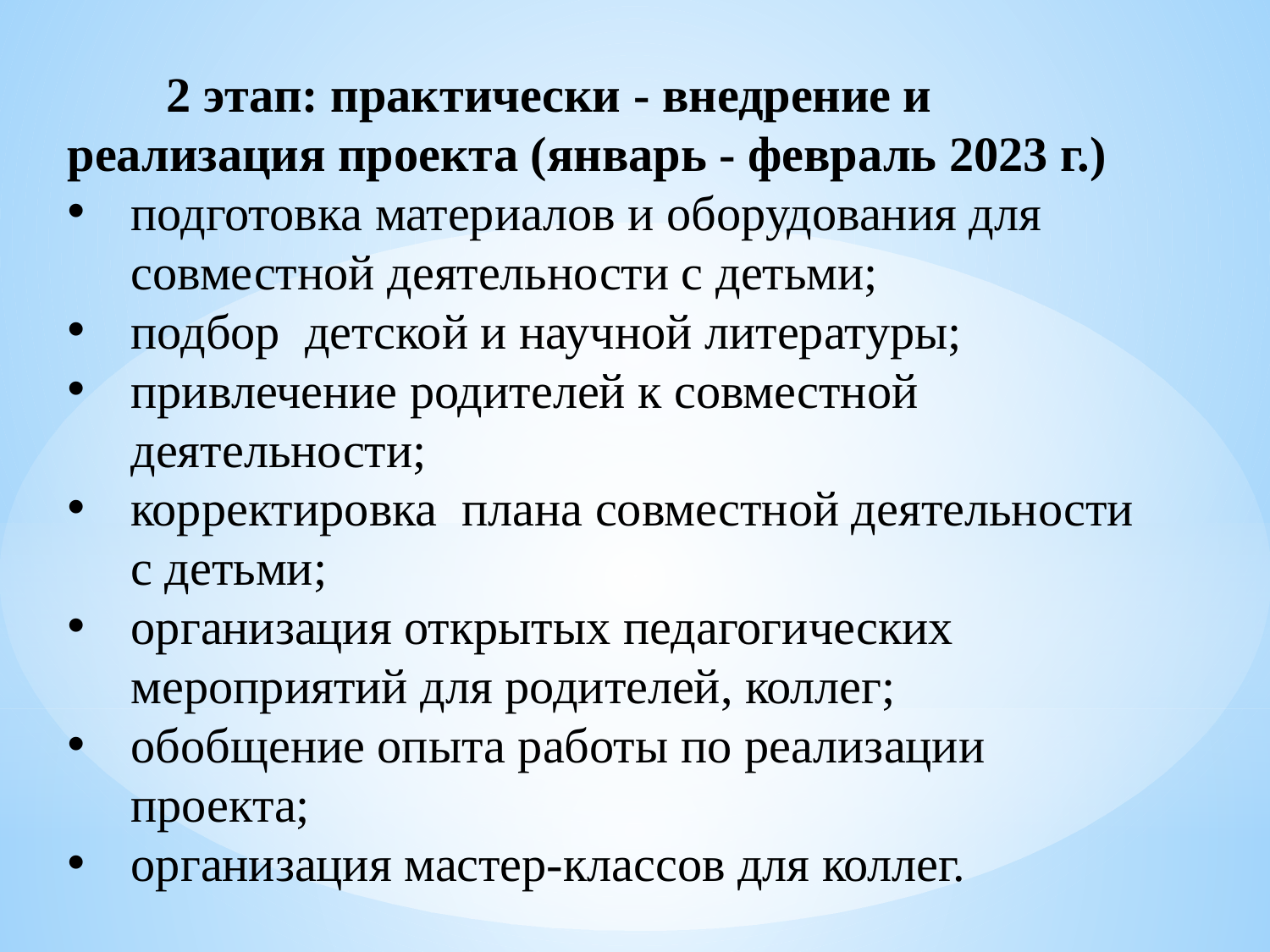

2 этап: практически - внедрение и реализация проекта (январь - февраль 2023 г.)
подготовка материалов и оборудования для совместной деятельности с детьми;
подбор  детской и научной литературы;
привлечение родителей к совместной деятельности;
корректировка  плана совместной деятельности с детьми;
организация открытых педагогических мероприятий для родителей, коллег;
обобщение опыта работы по реализации проекта;
организация мастер-классов для коллег.